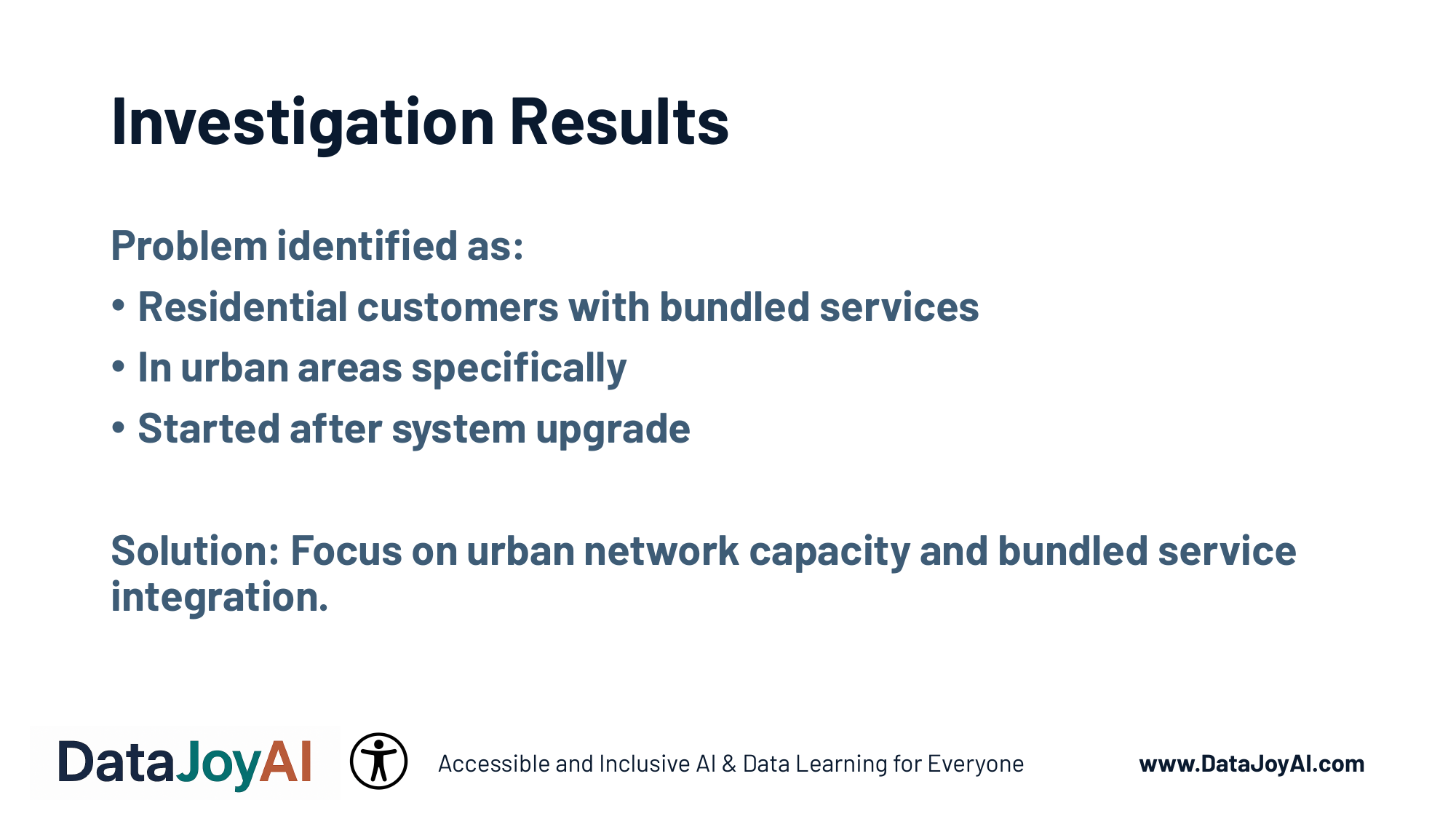

# Investigation Results
Problem identified as:
Residential customers with bundled services
In urban areas specifically
Started after system upgrade

Solution: Focus on urban network capacity and bundled service integration.